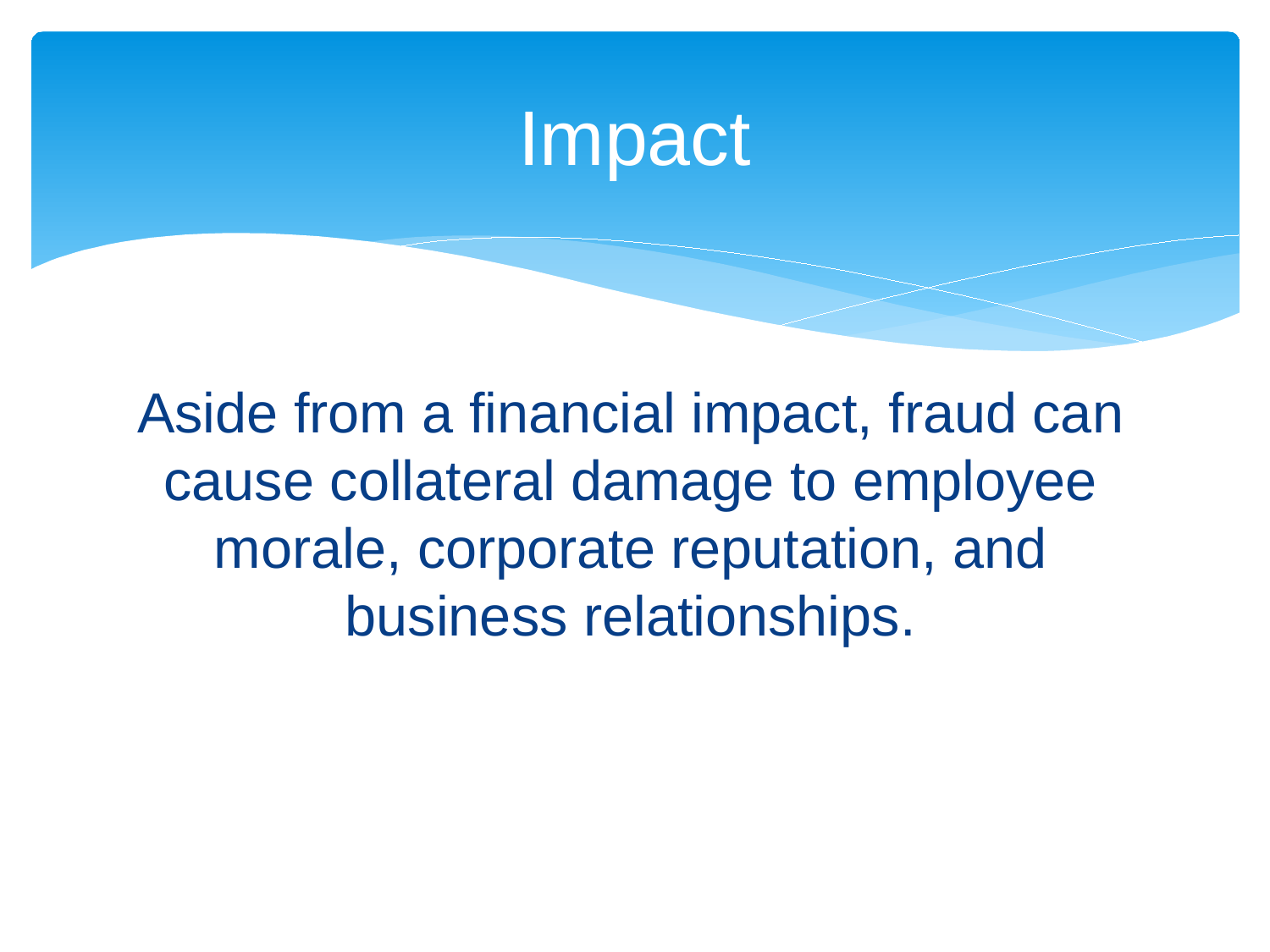

# Impact
Aside from a financial impact, fraud can cause collateral damage to employee morale, corporate reputation, and business relationships.